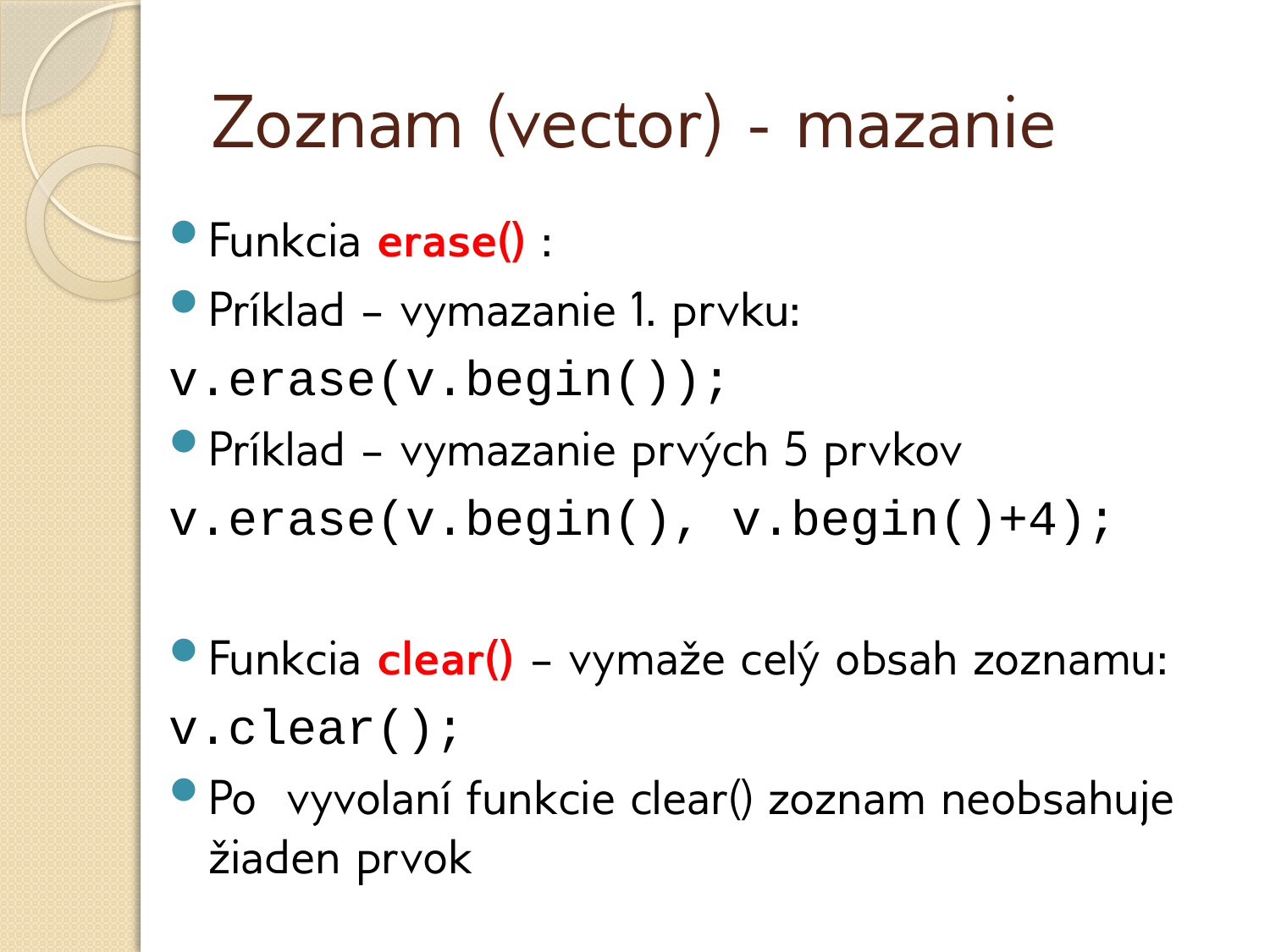

# Zoznam (vector) - mazanie
Funkcia erase() :
Príklad – vymazanie 1. prvku:
v.erase(v.begin());
Príklad – vymazanie prvých 5 prvkov
v.erase(v.begin(), v.begin()+4);

Funkcia clear() – vymaže celý obsah zoznamu:
v.clear();
Po  vyvolaní funkcie clear() zoznam neobsahuje žiaden prvok